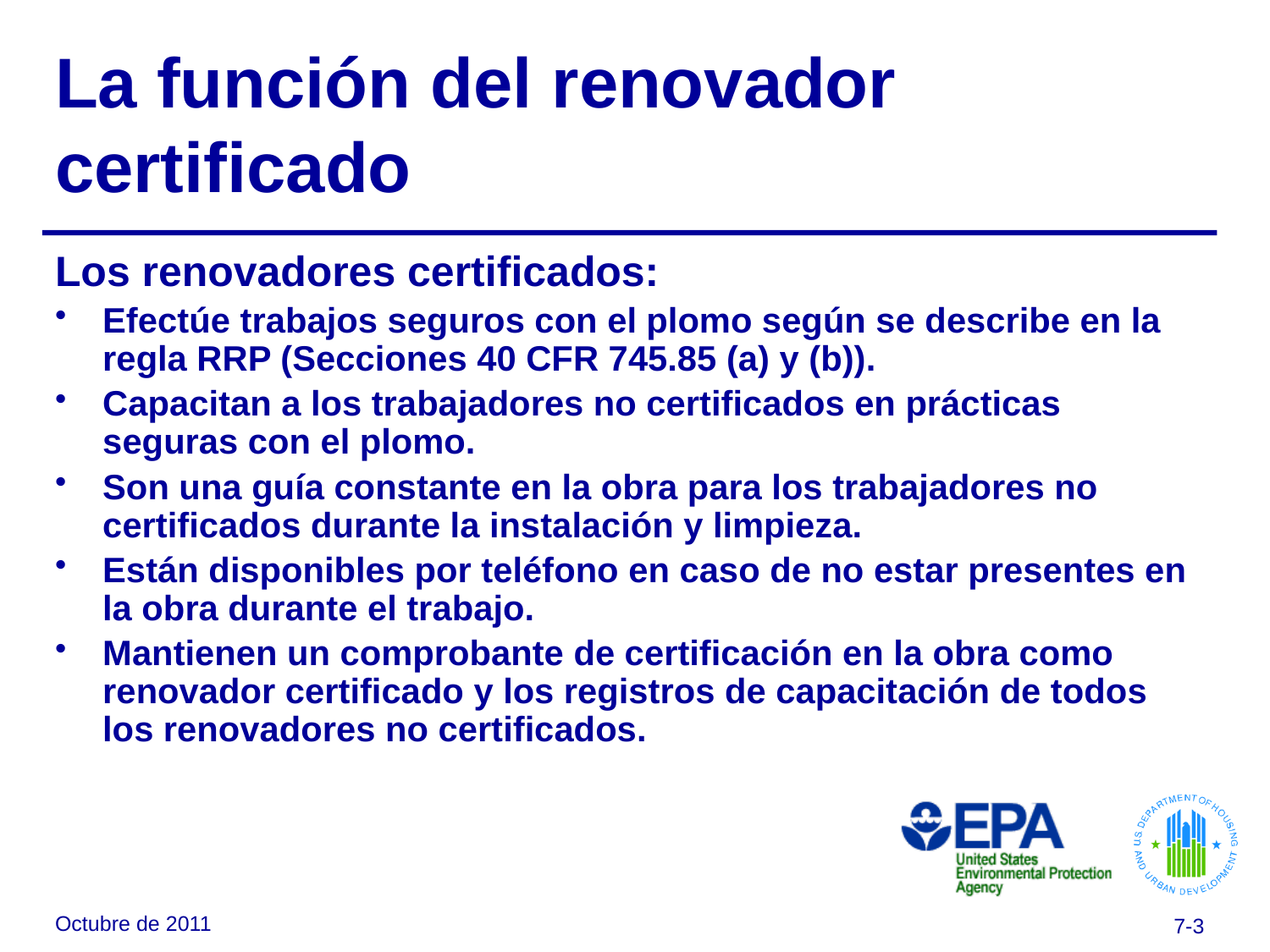

# La función del renovador certificado
Los renovadores certificados:
Efectúe trabajos seguros con el plomo según se describe en la regla RRP (Secciones 40 CFR 745.85 (a) y (b)).
Capacitan a los trabajadores no certificados en prácticas seguras con el plomo.
Son una guía constante en la obra para los trabajadores no certificados durante la instalación y limpieza.
Están disponibles por teléfono en caso de no estar presentes en la obra durante el trabajo.
Mantienen un comprobante de certificación en la obra como renovador certificado y los registros de capacitación de todos los renovadores no certificados.
Octubre de 2011
7-3